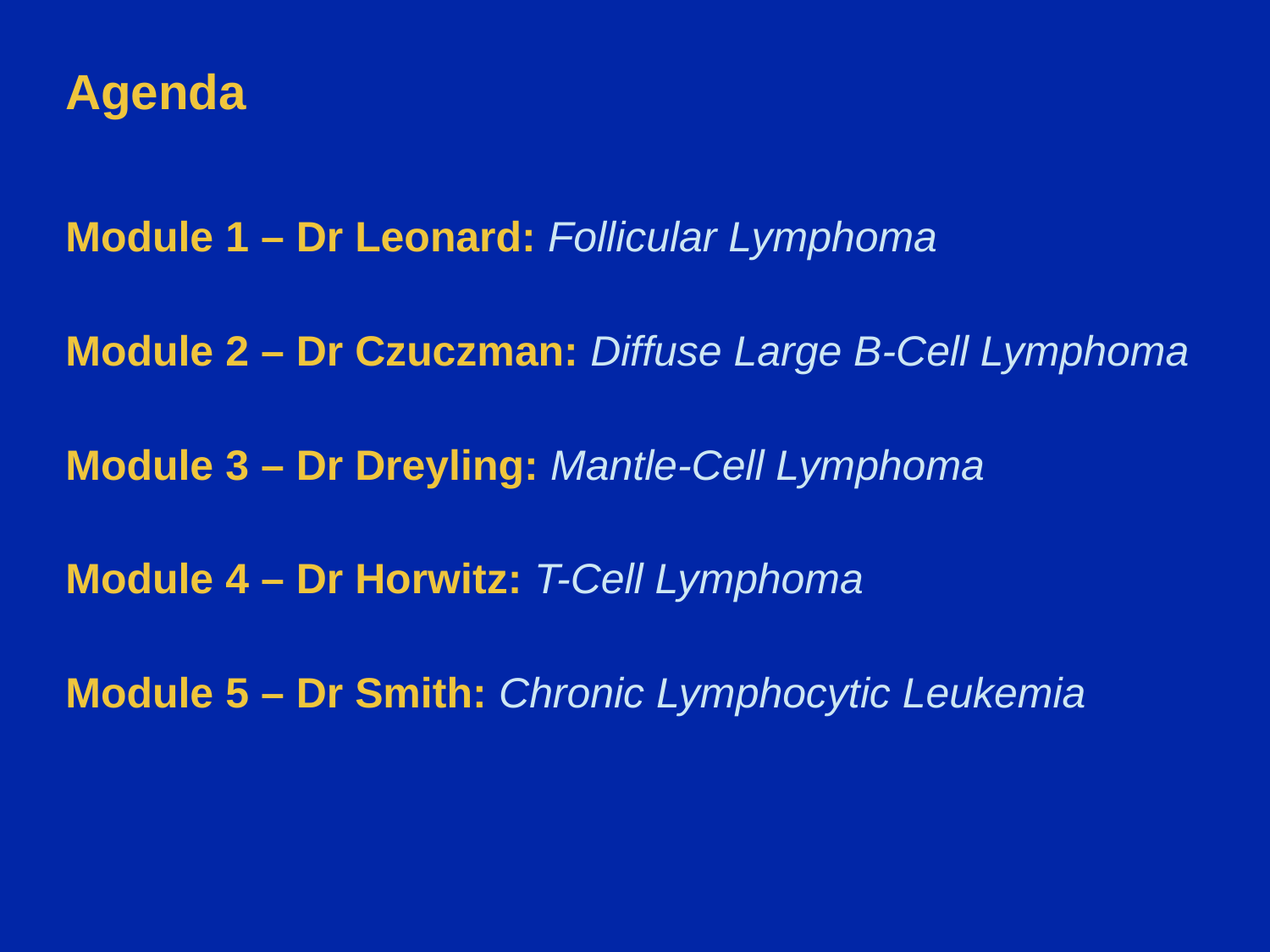

# Agenda
| Module 1 – Dr Leonard: Follicular Lymphoma |
| --- |
| Module 2 – Dr Czuczman: Diffuse Large B-Cell Lymphoma |
| Module 3 – Dr Dreyling: Mantle-Cell Lymphoma |
| Module 4 – Dr Horwitz: T-Cell Lymphoma |
| Module 5 – Dr Smith: Chronic Lymphocytic Leukemia |